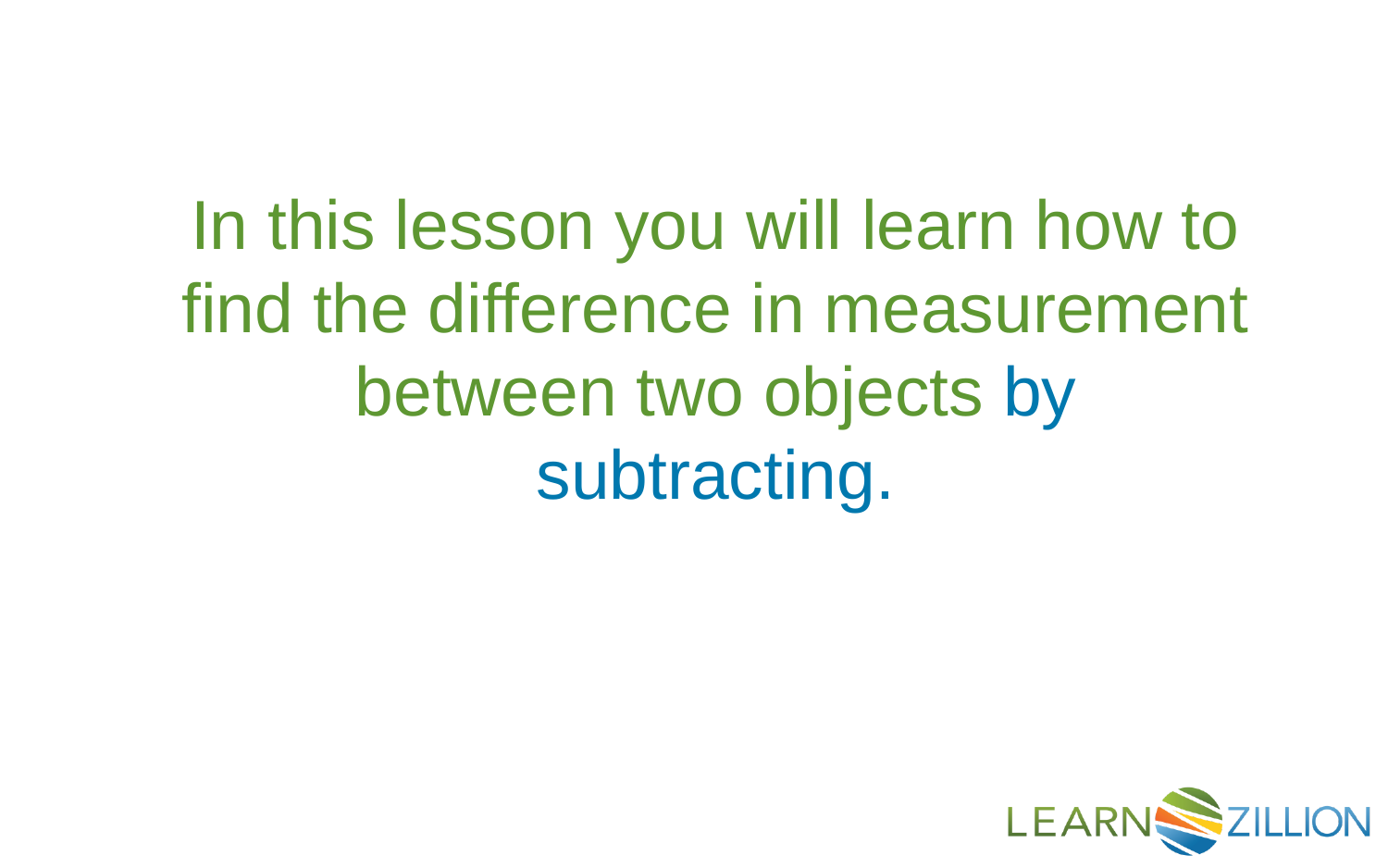

In this lesson you will learn how to find the difference in measurement between two objects by subtracting.